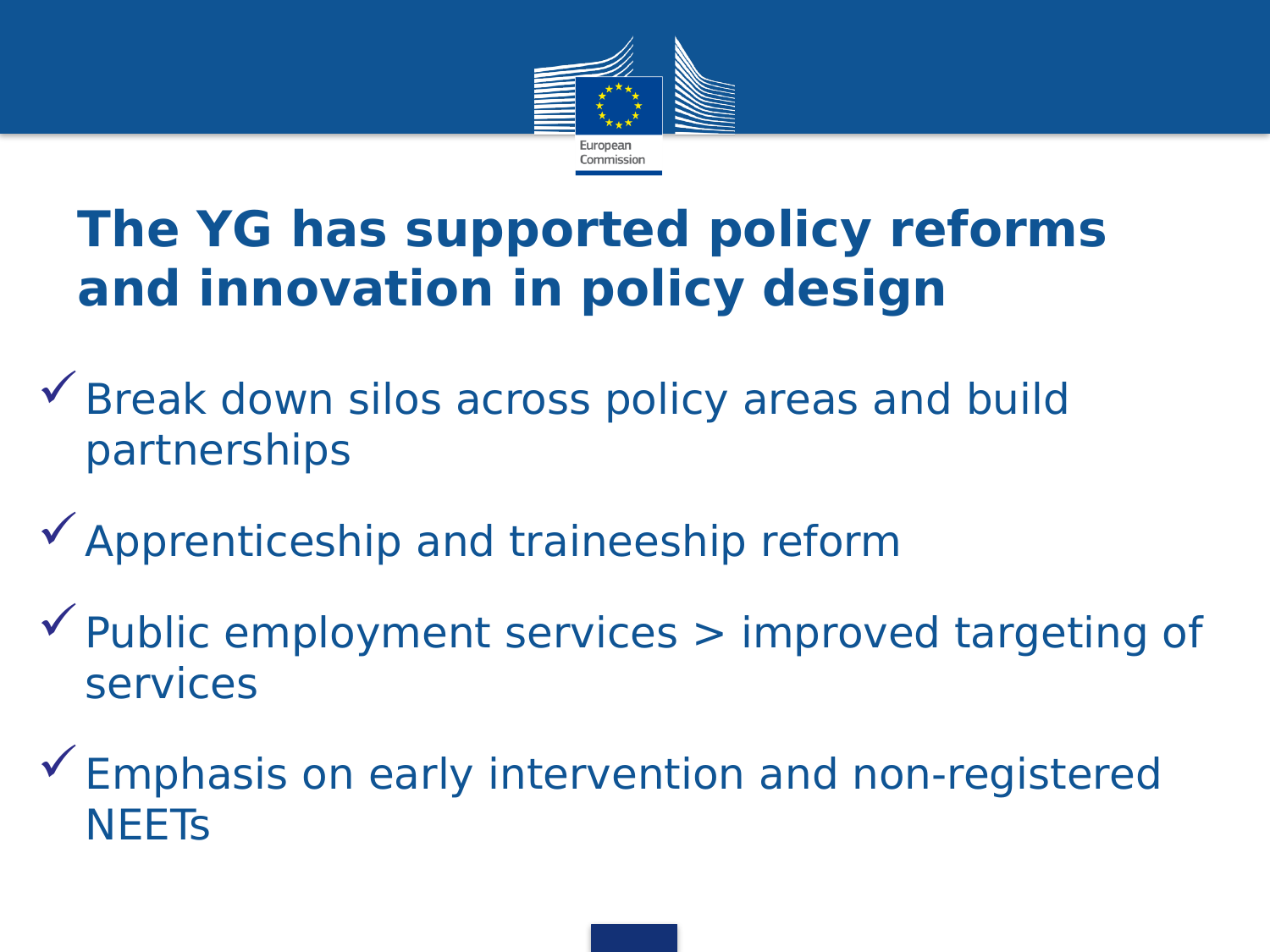

# The YG has supported policy reforms and innovation in policy design
Break down silos across policy areas and build partnerships
Apprenticeship and traineeship reform
Public employment services > improved targeting of services
Emphasis on early intervention and non-registered NEETs